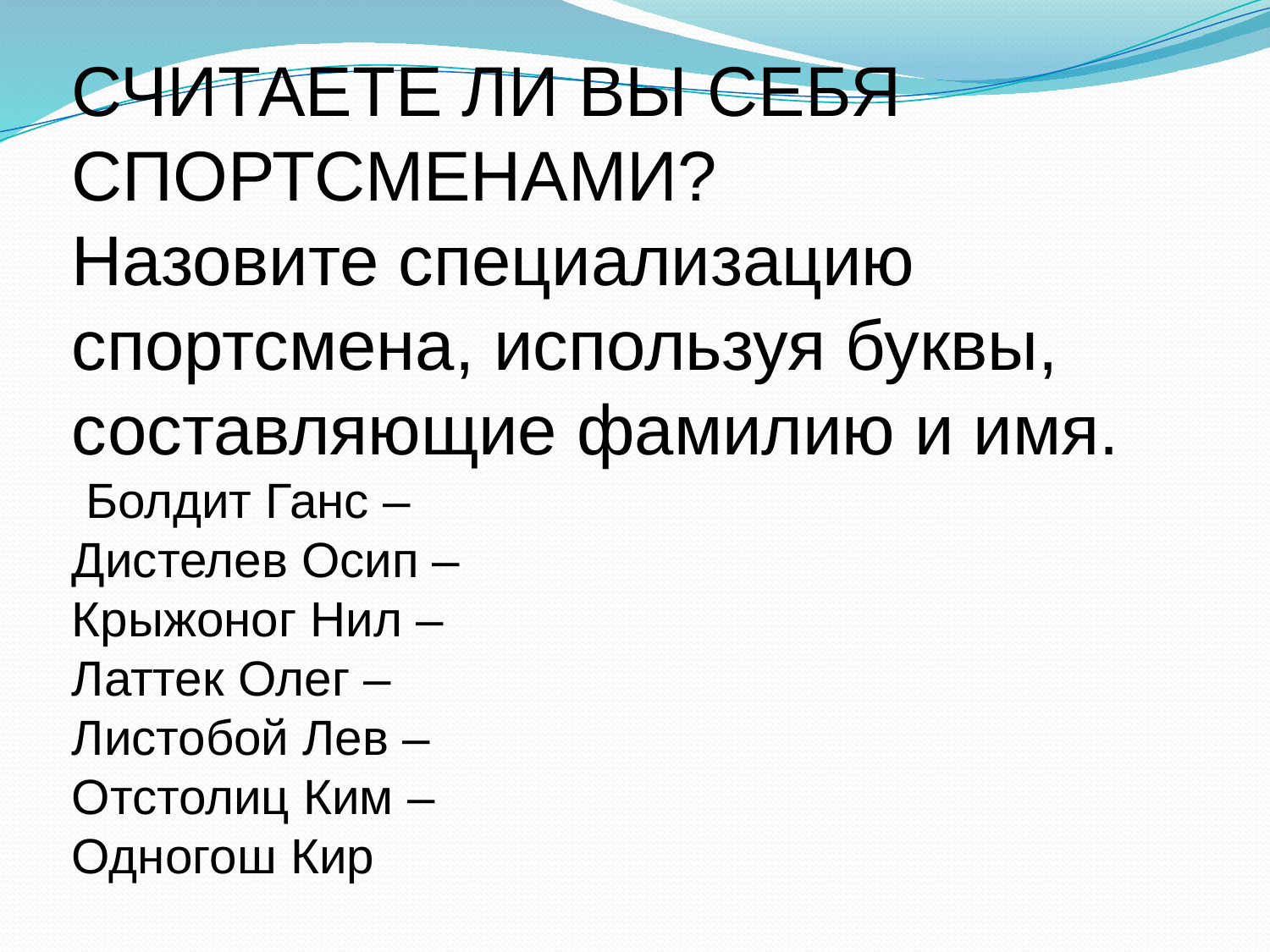

СЧИТАЕТЕ ЛИ ВЫ СЕБЯ СПОРТСМЕНАМИ?
Назовите специализацию спортсмена, используя буквы, составляющие фамилию и имя.
 Болдит Ганс –
Дистелев Осип –
Крыжоног Нил –
Латтек Олег –
Листобой Лев –
Отстолиц Ким –
Одногош Кир